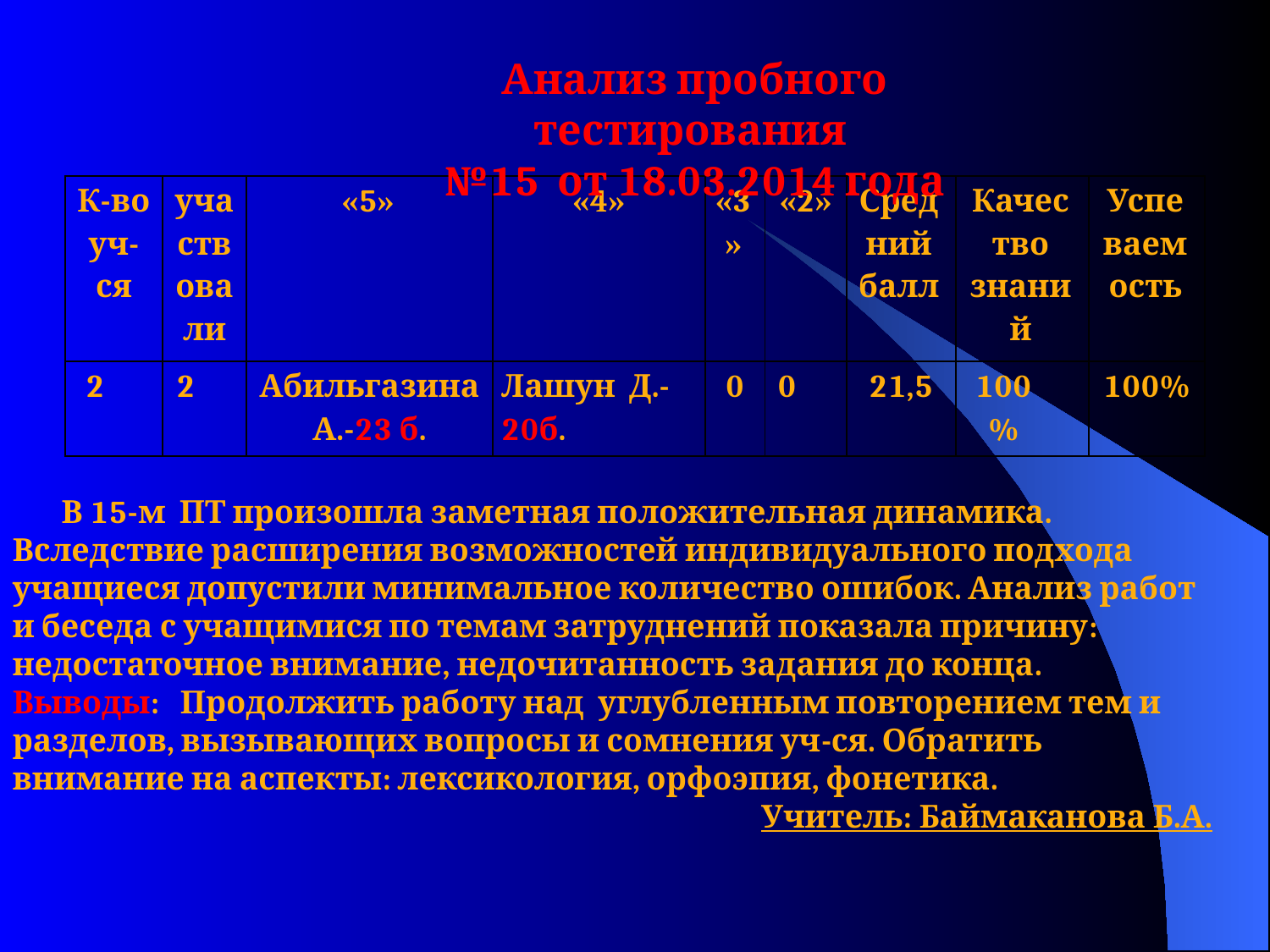

Анализ пробного тестирования
№15  от 18.03.2014 года

       В 15-м  ПТ произошла заметная положительная динамика. Вследствие расширения возможностей индивидуального подхода учащиеся допустили минимальное количество ошибок. Анализ работ и беседа с учащимися по темам затруднений показала причину: недостаточное внимание, недочитанность задания до конца.
Выводы:   Продолжить работу над  углубленным повторением тем и разделов, вызывающих вопросы и сомнения уч-ся. Обратить внимание на аспекты: лексикология, орфоэпия, фонетика.
Учитель: Баймаканова Б.А.
| К-во уч-ся | участвовали | «5» | «4» | «3» | «2» | Средний балл | Качество знаний | Успеваемость |
| --- | --- | --- | --- | --- | --- | --- | --- | --- |
| 2 | 2 | Абильгазина А.-23 б. | Лашун Д.-20б. | 0 | 0 | 21,5 | 100% | 100% |